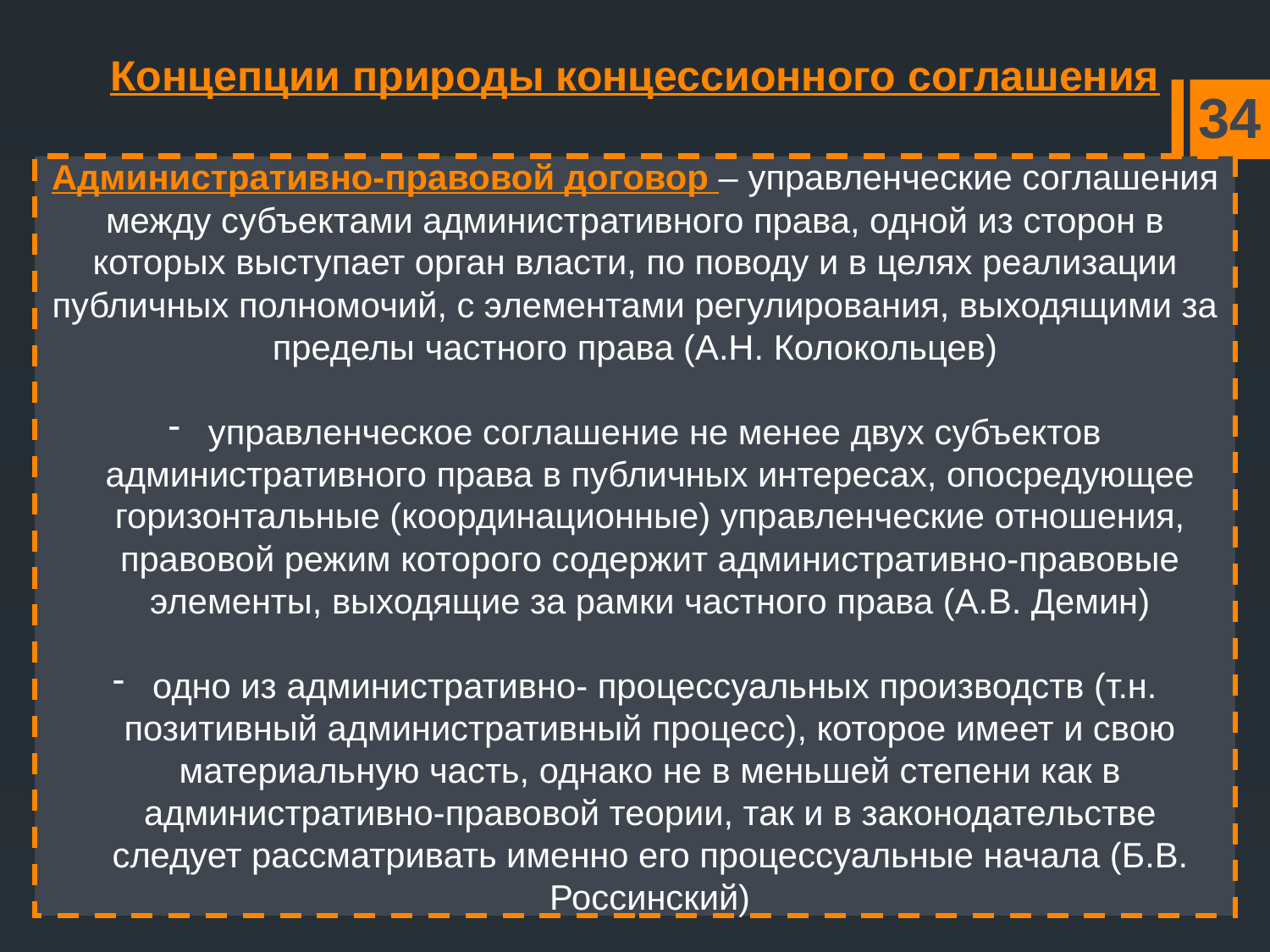

# Концепции природы концессионного соглашения
34
Административно-правовой договор – управленческие соглашения между субъектами административного права, одной из сторон в которых выступает орган власти, по поводу и в целях реализации публичных полномочий, с элементами регулирования, выходящими за пределы частного права (А.Н. Колокольцев)

 управленческое соглашение не менее двух субъектов административного права в публичных интересах, опосредующее горизонтальные (координационные) управленческие отношения, правовой режим которого содержит административно-правовые элементы, выходящие за рамки частного права (А.В. Демин)

 одно из административно- процессуальных производств (т.н. позитивный административный процесс), которое имеет и свою материальную часть, однако не в меньшей степени как в административно-правовой теории, так и в законодательстве следует рассматривать именно его процессуальные начала (Б.В. Россинский)